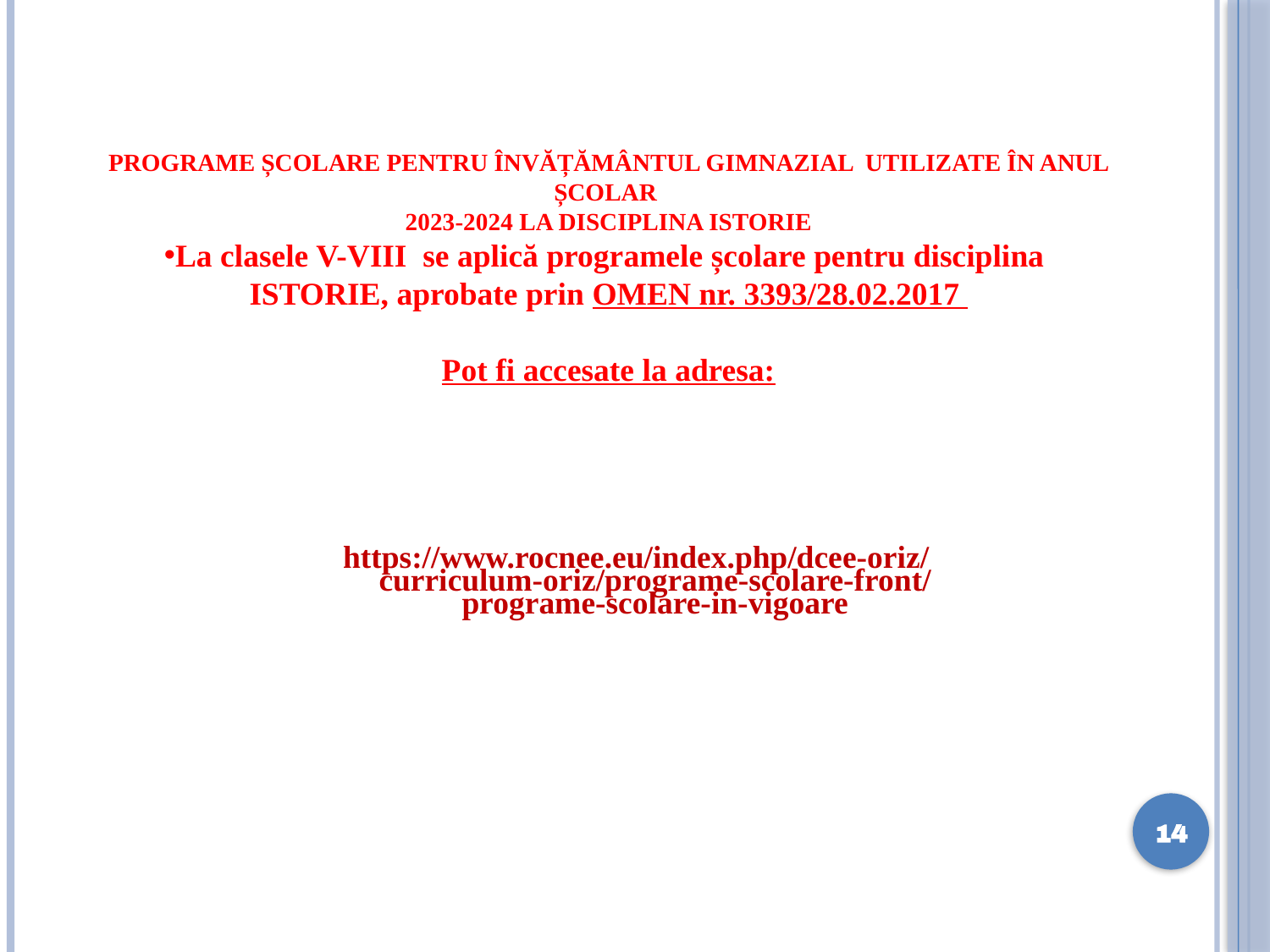

PROGRAME ȘCOLARE PENTRU ÎNVĂȚĂMÂNTUL GIMNAZIAL  UTILIZATE ÎN ANUL ȘCOLAR
2023-2024 LA DISCIPLINA ISTORIE
La clasele V-VIII  se aplică programele școlare pentru disciplina
ISTORIE, aprobate prin OMEN nr. 3393/28.02.2017

Pot fi accesate la adresa:

https://www.rocnee.eu/index.php/dcee-oriz/curriculum-oriz/programe-scolare-front/programe-scolare-in-vigoare

14